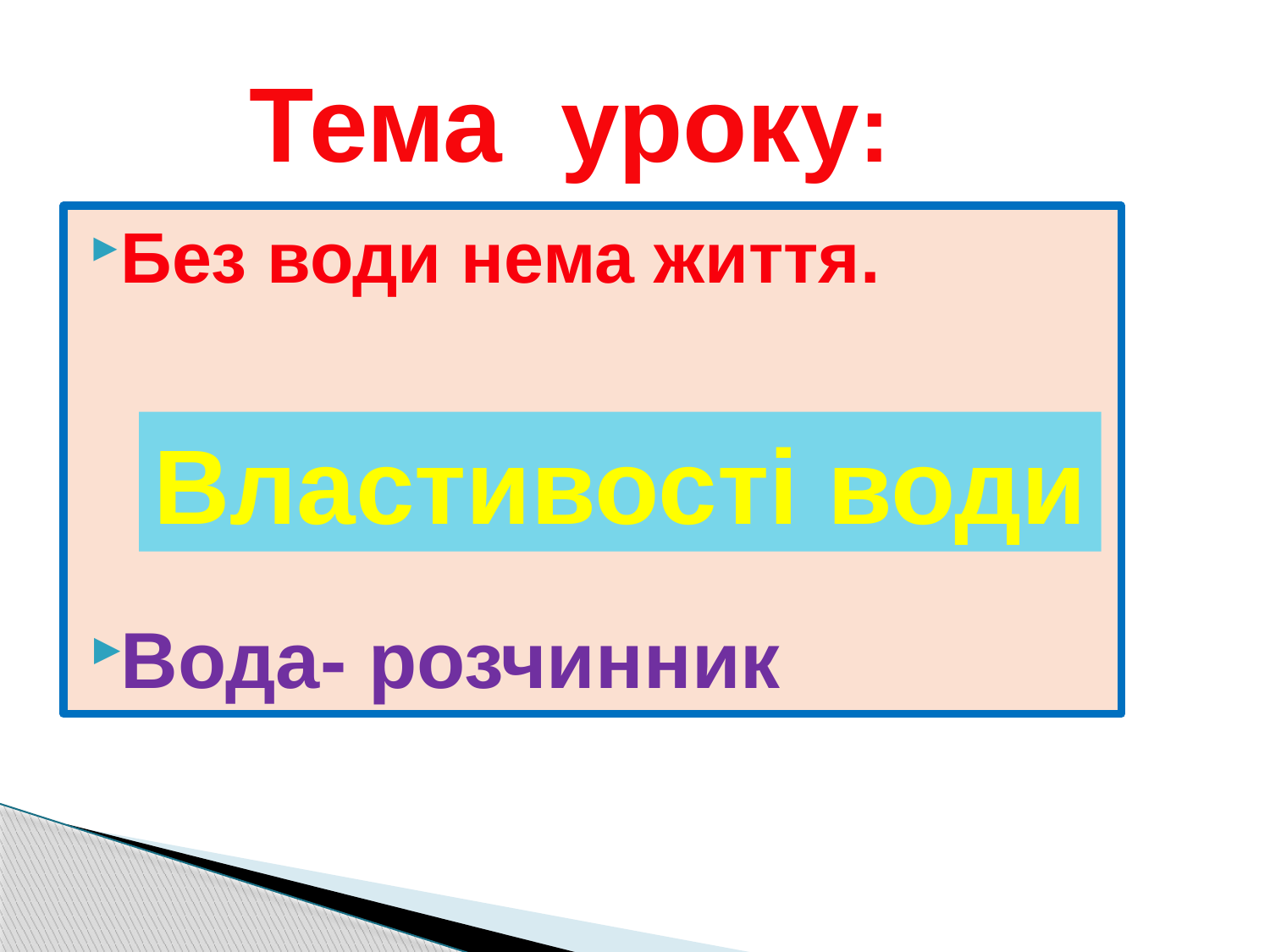

#
Тема  уроку:
Без води нема життя.

Вода- розчинник
Властивості води